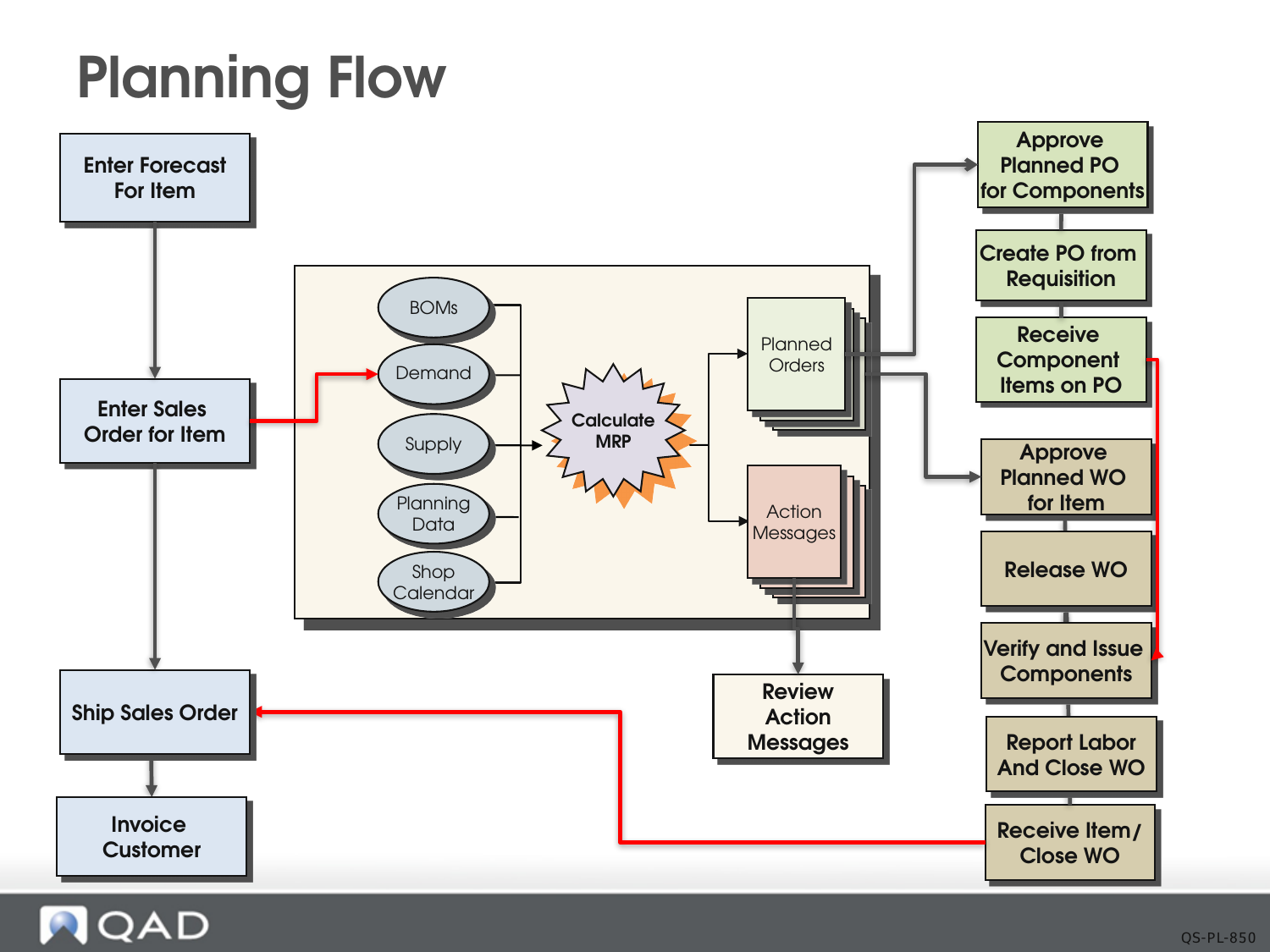

# Planning Flow
Approve
Planned PO
for Components
Enter Forecast
For Item
Create PO from
Requisition

BOMs
Planned
Orders

Demand

Calculate
MRP

Supply

Action
Messages

Planning
Data

Shop
Calendar
Receive
Component
Items on PO
Enter Sales
Order for Item
Product
Structure
Cost
Roll-Up
Approve
Planned WO
for Item
Release WO

Verify and Issue
Components
Ship Sales Order
Review
Action
Messages
Report Labor
And Close WO
Invoice
Customer
Receive Item/
Close WO
QS-PL-850